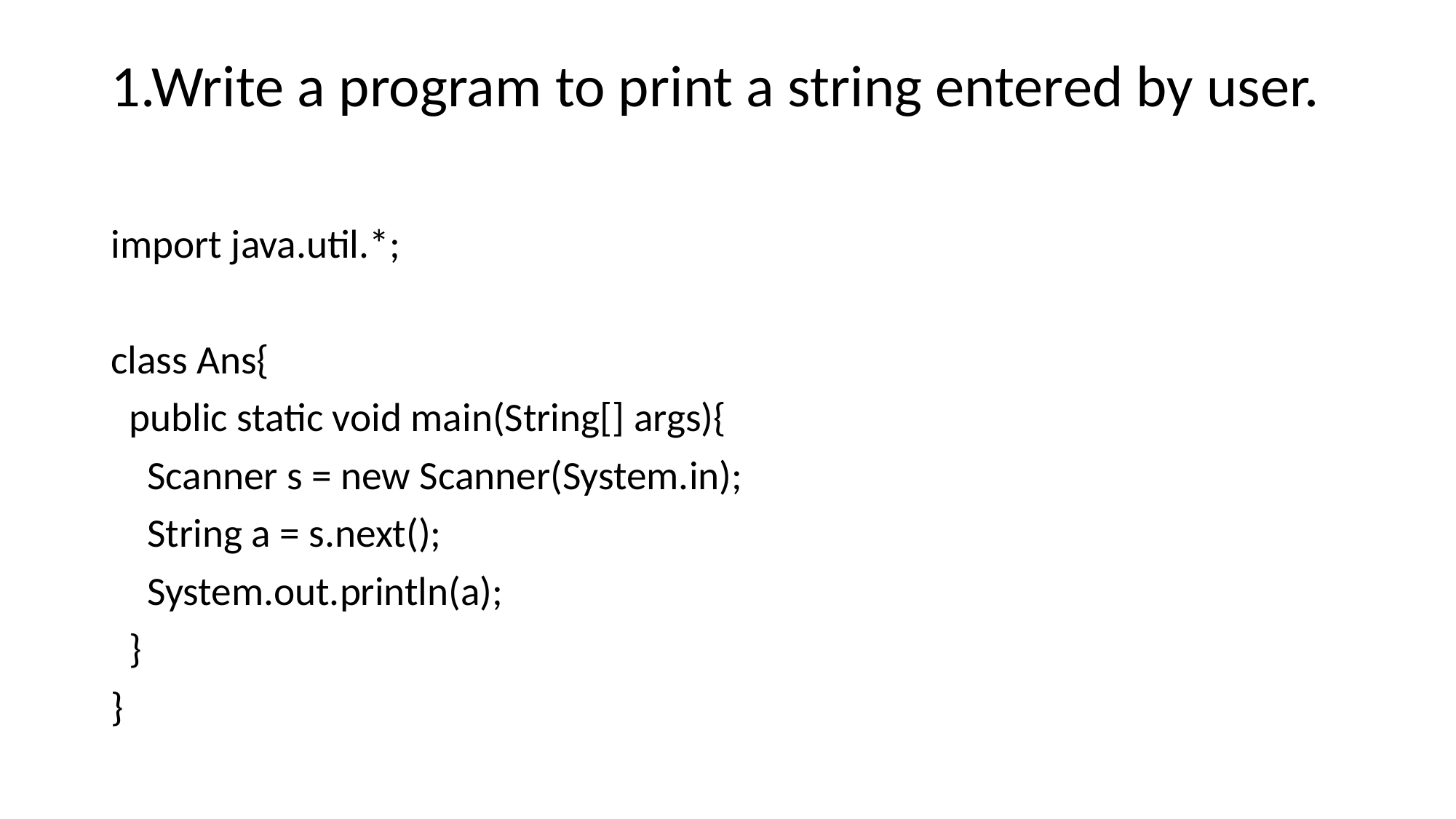

# 1.Write a program to print a string entered by user.
import java.util.*;

class Ans{
  public static void main(String[] args){
    Scanner s = new Scanner(System.in);
    String a = s.next();
    System.out.println(a);
  }
}